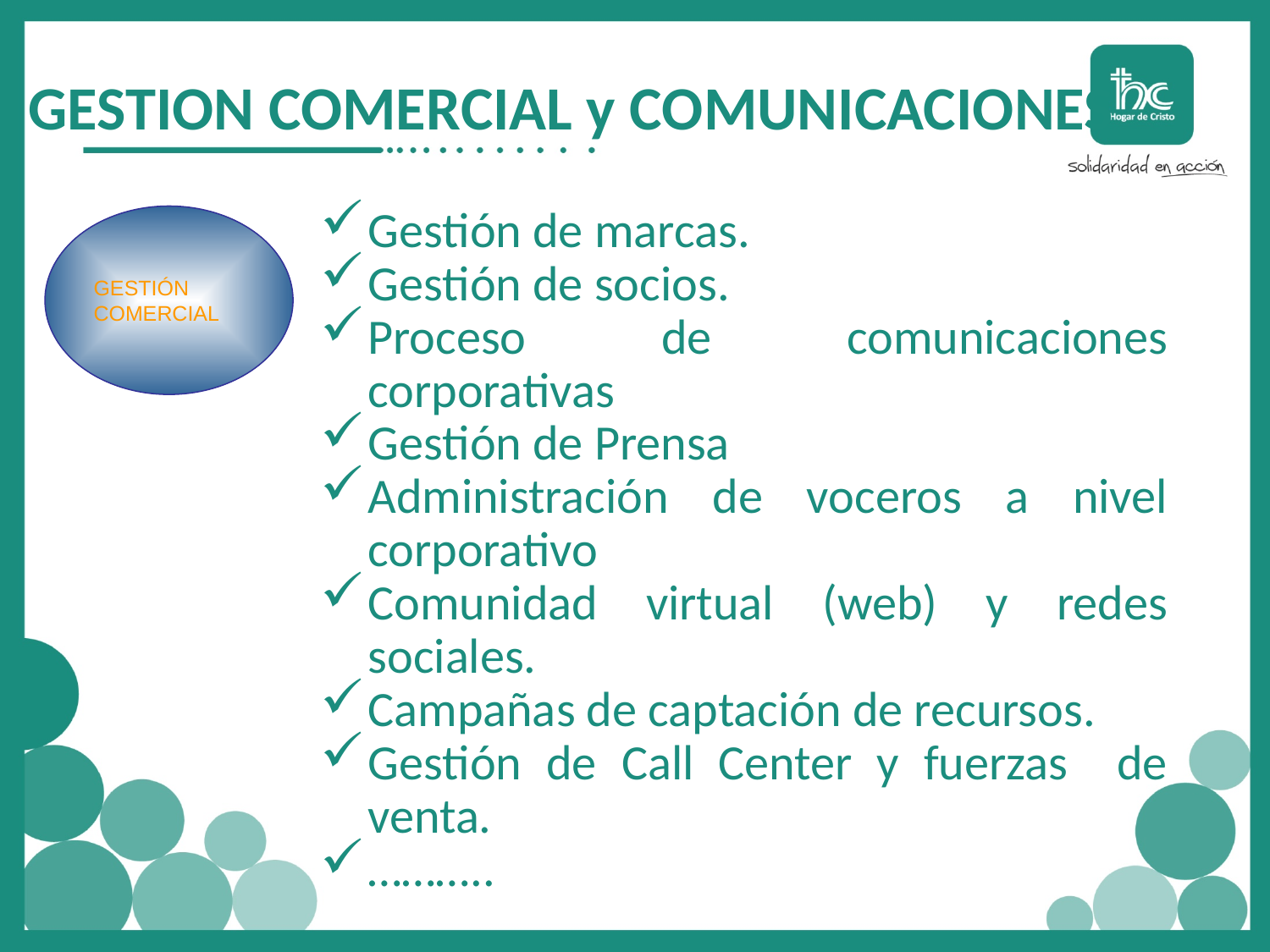

# GESTION COMERCIAL y COMUNICACIONES
Gestión de marcas.
Gestión de socios.
Proceso de comunicaciones corporativas
Gestión de Prensa
Administración de voceros a nivel corporativo
Comunidad virtual (web) y redes sociales.
Campañas de captación de recursos.
Gestión de Call Center y fuerzas  de venta.
………..

GESTIÓN COMERCIAL